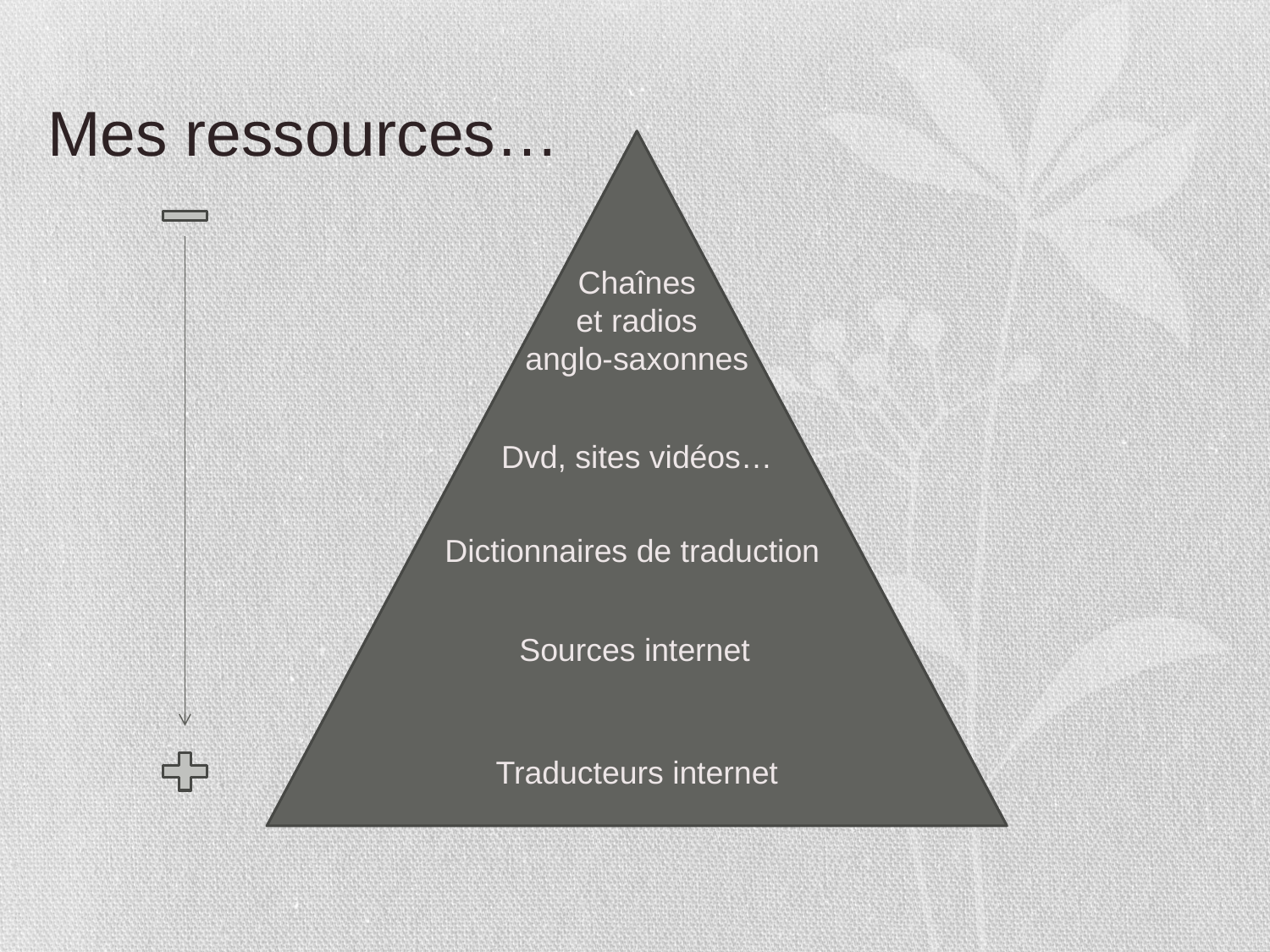

Mes ressources…

Chaînes
 et radios
anglo-saxonnes
Dvd, sites vidéos…
Dictionnaires de traduction
Sources internet

Traducteurs internet